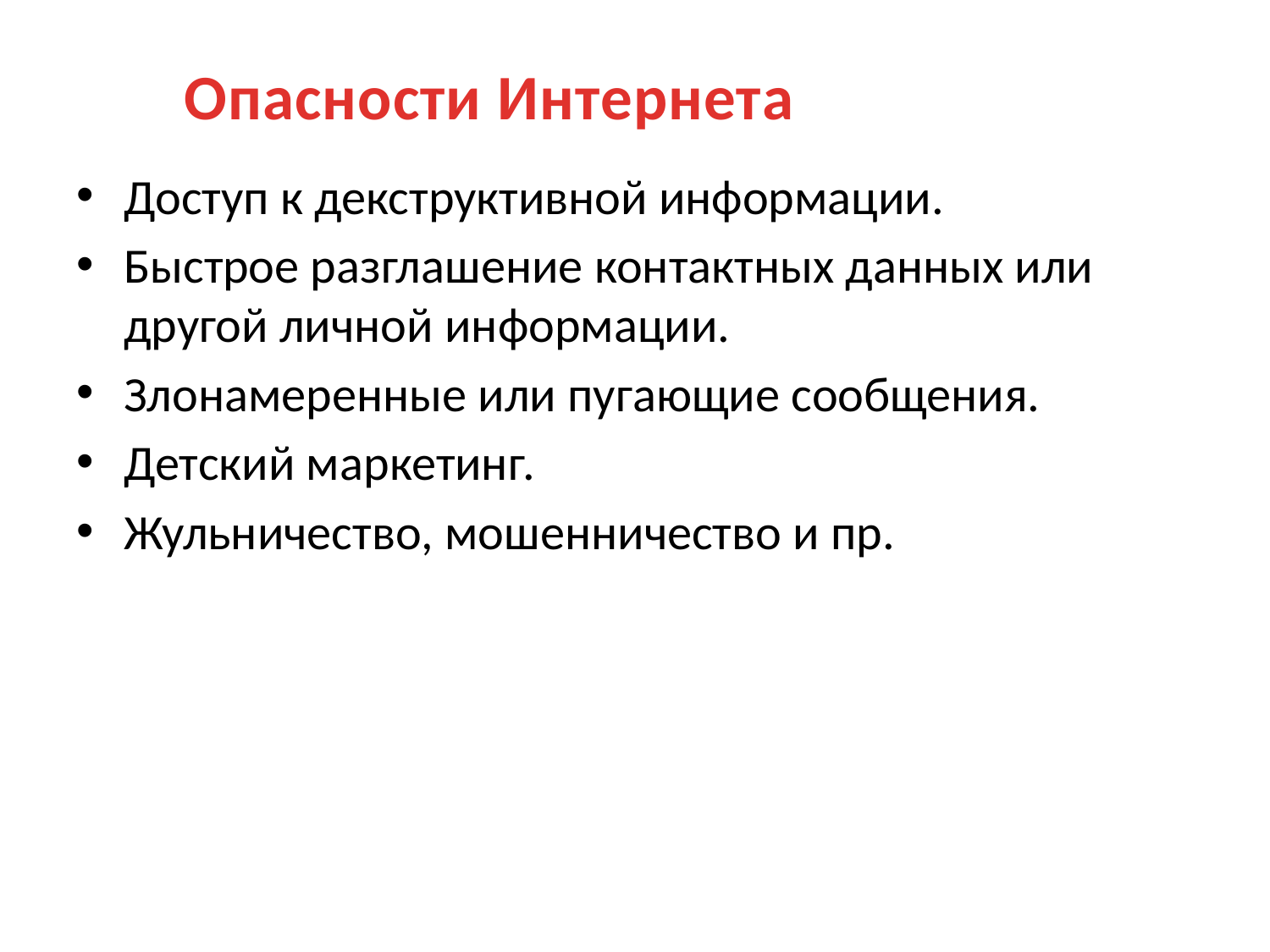

Опасности Интернета
Доступ к декструктивной информации.
Быстрое разглашение контактных данных или другой личной информации.
Злонамеренные или пугающие сообщения.
Детский маркетинг.
Жульничество, мошенничество и пр.